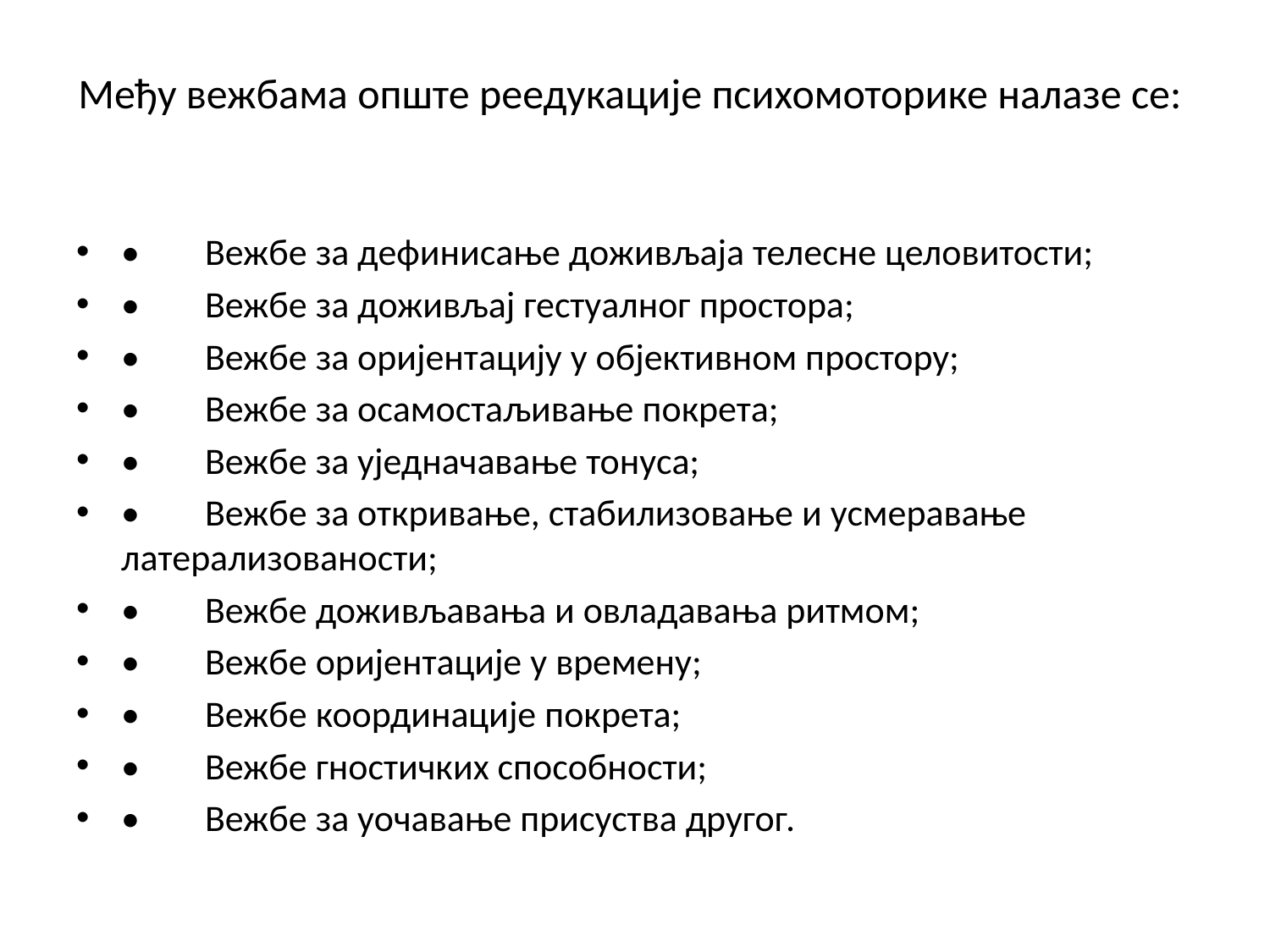

# Међу вежбама опште реедукације психомоторике налазе се:
•	Вежбе за дефинисање доживљаја телесне целовитости;
•	Вежбе за доживљај гестуалног простора;
•	Вежбе за оријентацију у објективном простору;
•	Вежбе за осамостаљивање покрета;
•	Вежбе за уједначавање тонуса;
•	Вежбе за откривање, стабилизовање и усмеравање латерализованости;
•	Вежбе доживљавања и овладавања ритмом;
•	Вежбе оријентације у времену;
•	Вежбе координације покрета;
•	Вежбе гностичких способности;
•	Вежбе за уочавање присуства другог.